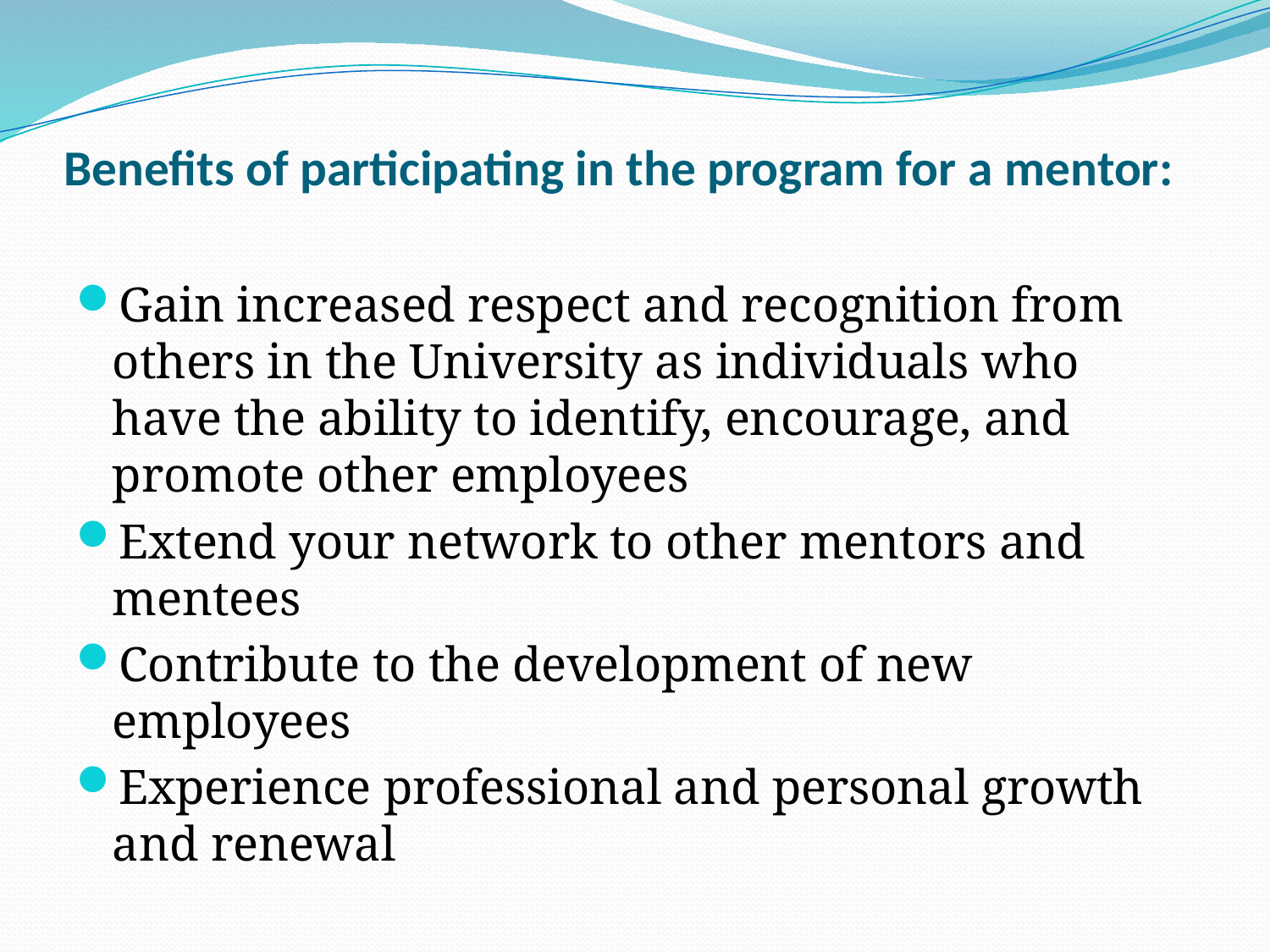

# Benefits of participating in the program for a mentor:
Gain increased respect and recognition from others in the University as individuals who have the ability to identify, encourage, and promote other employees
Extend your network to other mentors and mentees
Contribute to the development of new employees
Experience professional and personal growth and renewal